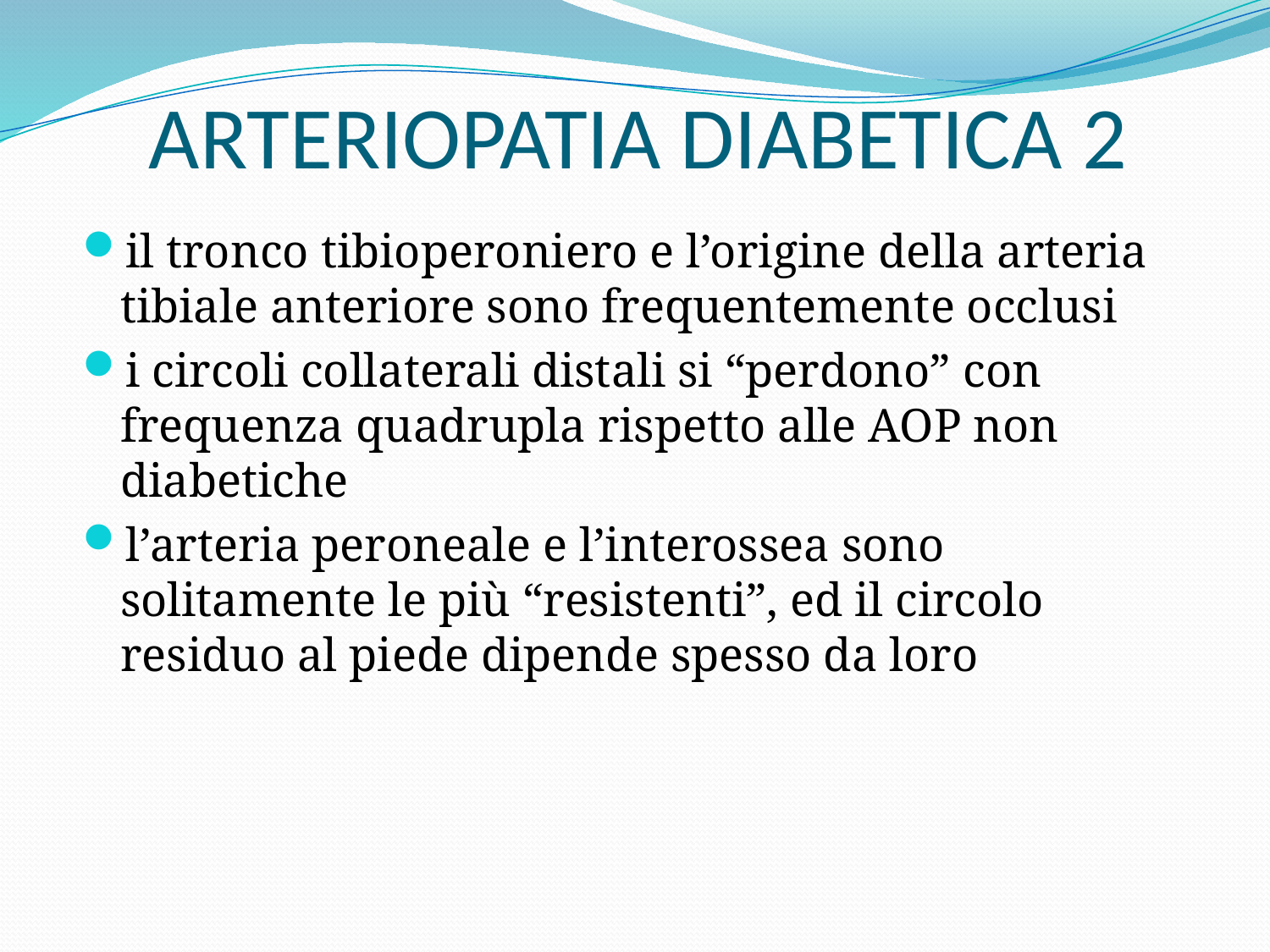

# ARTERIOPATIA DIABETICA 2
il tronco tibioperoniero e l’origine della arteria tibiale anteriore sono frequentemente occlusi
i circoli collaterali distali si “perdono” con frequenza quadrupla rispetto alle AOP non diabetiche
l’arteria peroneale e l’interossea sono solitamente le più “resistenti”, ed il circolo residuo al piede dipende spesso da loro